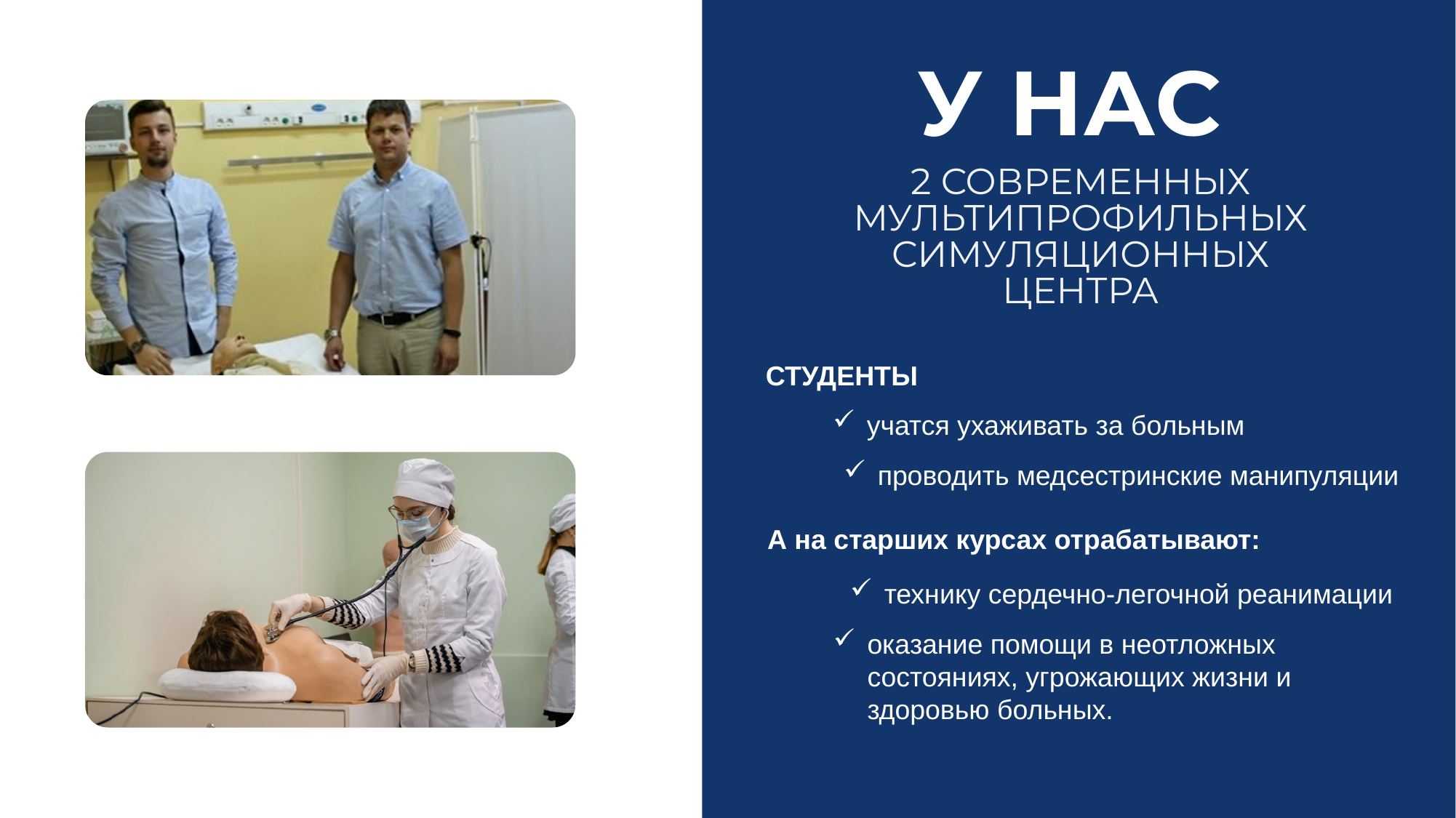

У НАС

2 СОВРЕМЕННЫХ МУЛЬТИПРОФИЛЬНЫХ СИМУЛЯЦИОННЫХ ЦЕНТРА
СТУДЕНТЫ
учатся ухаживать за больным

проводить медсестринские манипуляции
А на старших курсах отрабатывают:
технику сердечно-легочной реанимации
оказание помощи в неотложных состояниях, угрожающих жизни и здоровью больных.